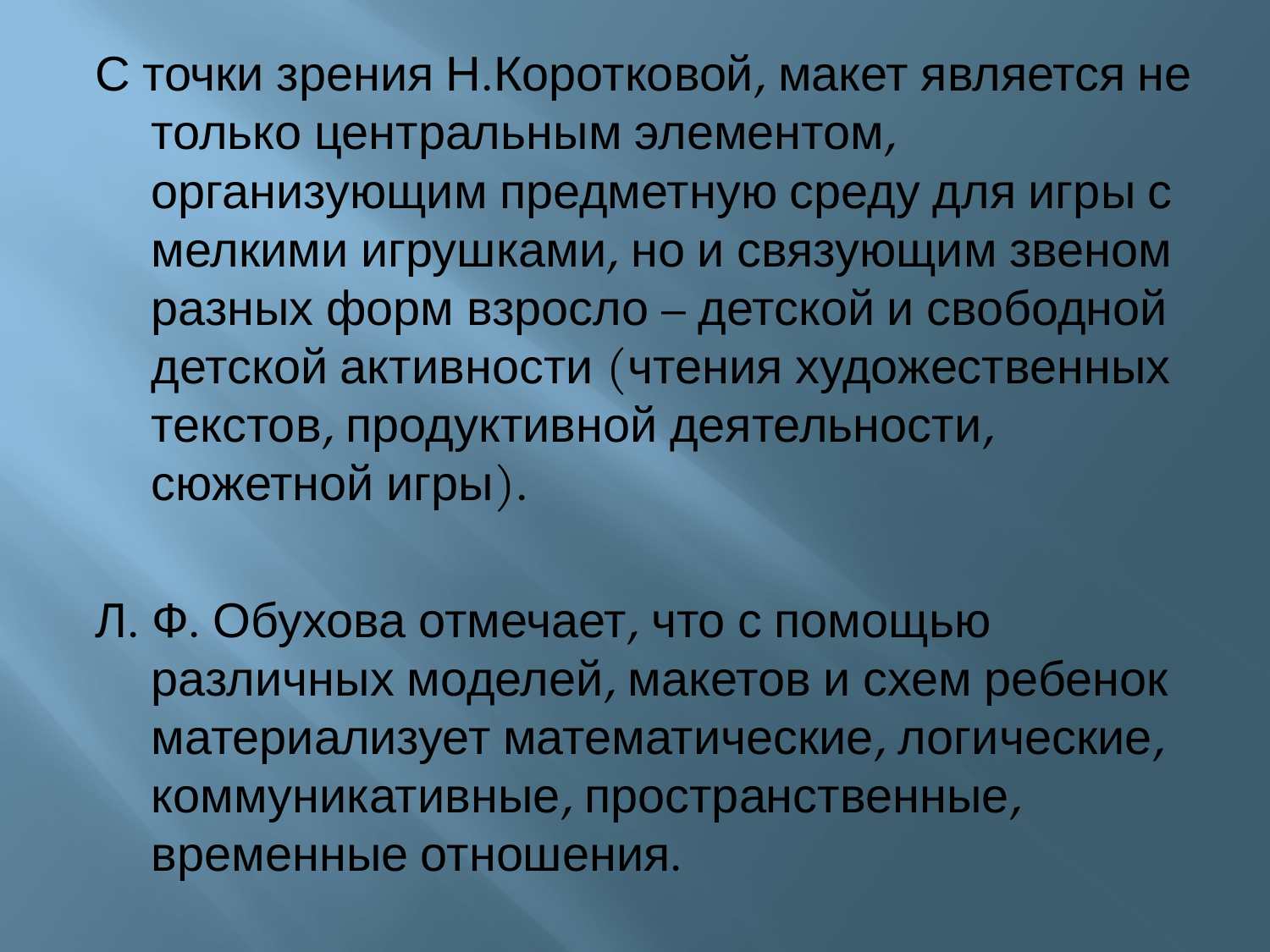

С точки зрения Н.Коротковой, макет является не только центральным элементом, организующим предметную среду для игры с мелкими игрушками, но и связующим звеном разных форм взросло – детской и свободной детской активности (чтения художественных текстов, продуктивной деятельности, сюжетной игры).

Л. Ф. Обухова отмечает, что с помощью различных моделей, макетов и схем ребенок материализует математические, логические, коммуникативные, пространственные, временные отношения.